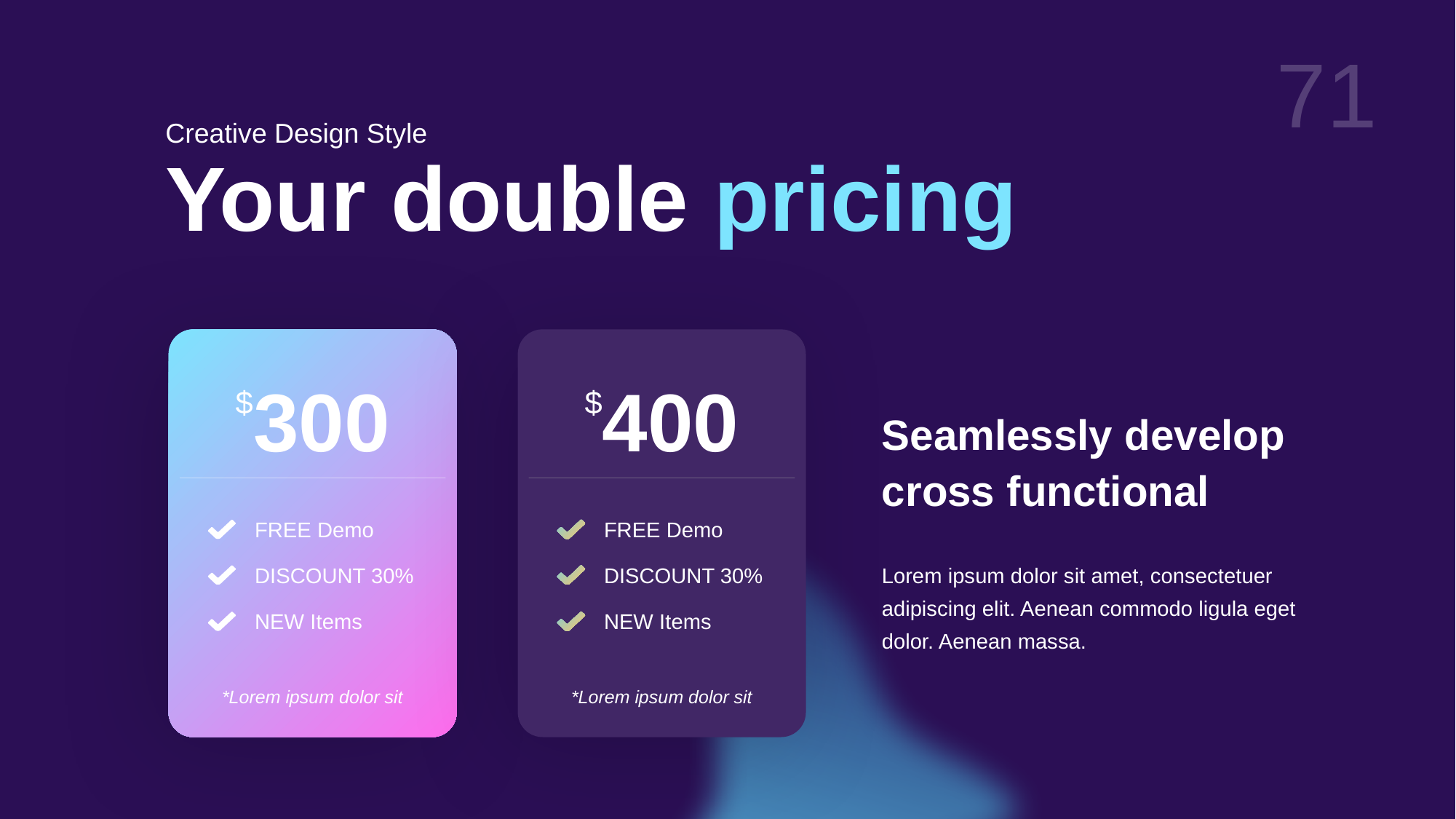

Creative Design Style
Your double pricing

$300
$400
Seamlessly develop cross functional
FREE Demo

DISCOUNT 30%

NEW Items

FREE Demo

DISCOUNT 30%

NEW Items

Lorem ipsum dolor sit amet, consectetuer adipiscing elit. Aenean commodo ligula eget dolor. Aenean massa.
*Lorem ipsum dolor sit
*Lorem ipsum dolor sit